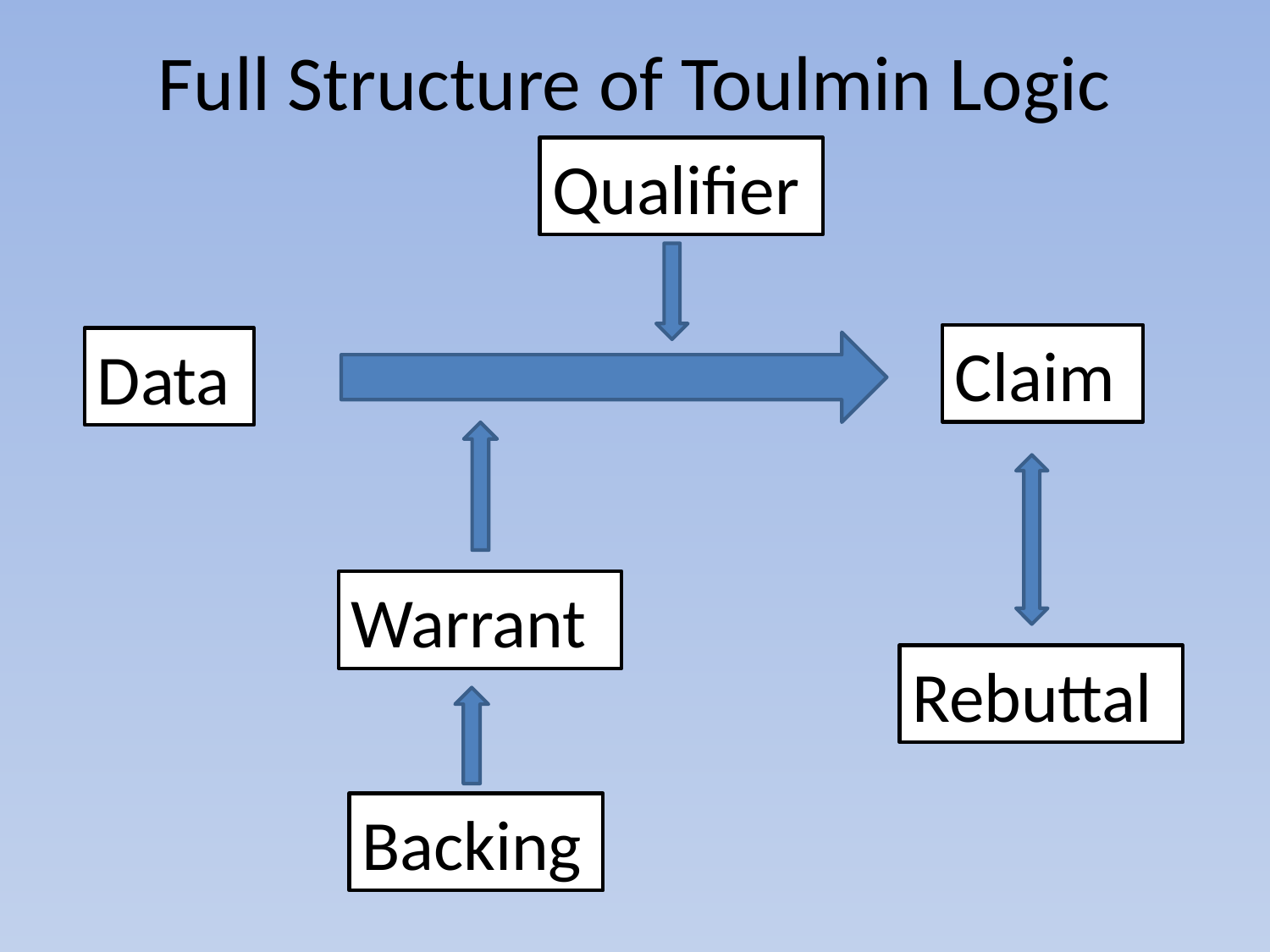

# Full Structure of Toulmin Logic
Qualifier

Claim
Data

Warrant
Rebuttal

Backing